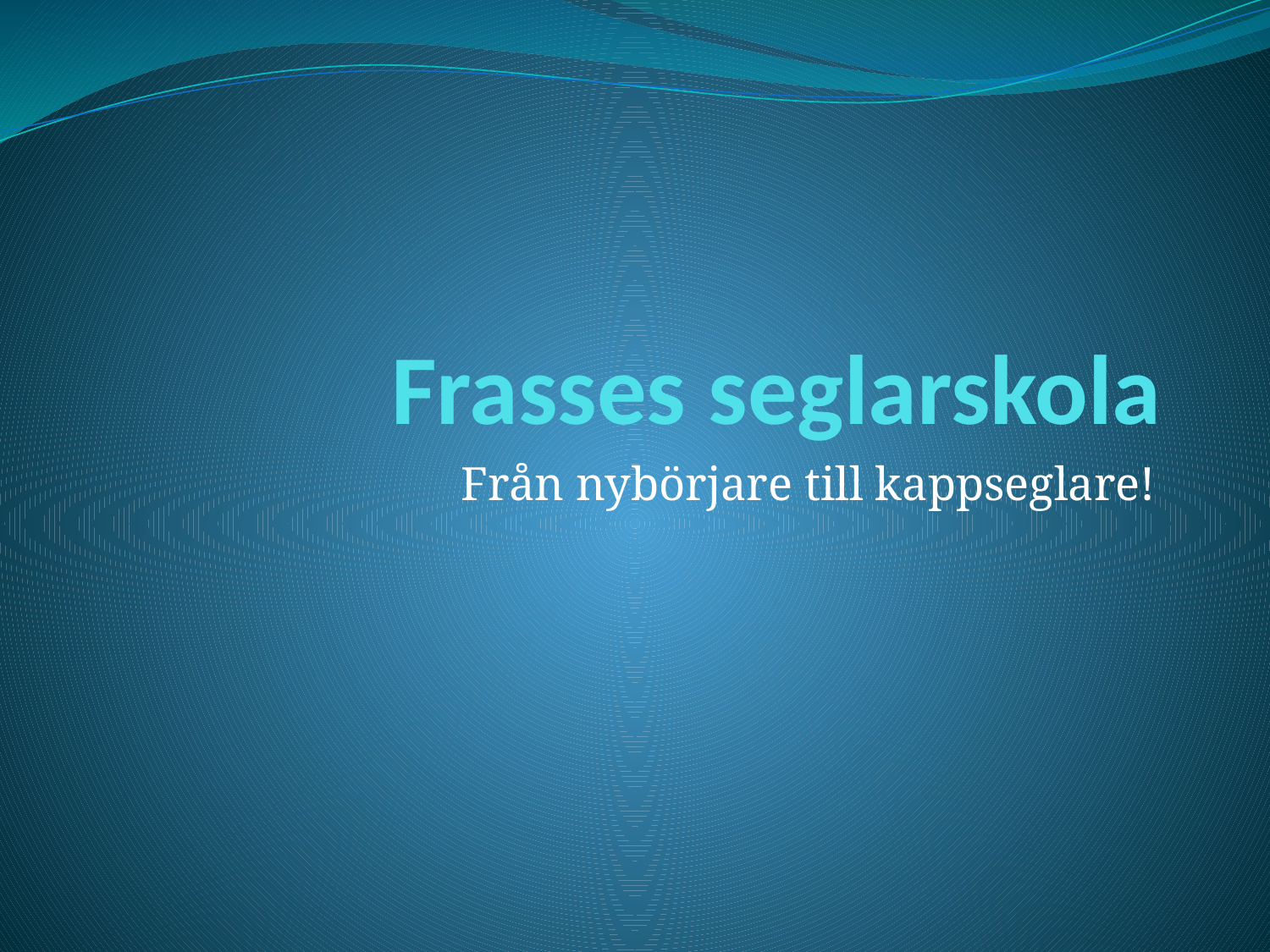

# Frasses seglarskola
Från nybörjare till kappseglare!